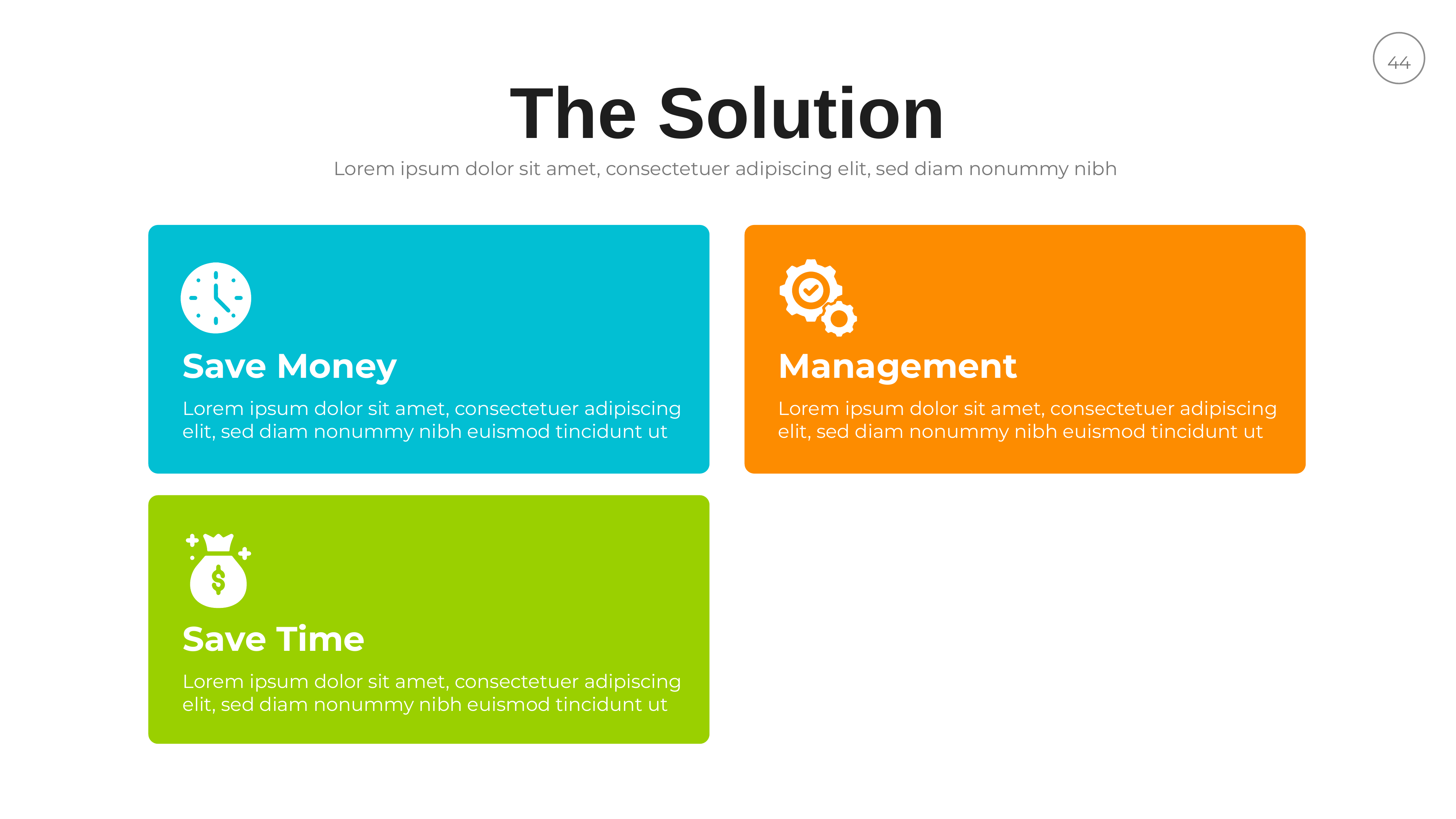

The Solution
Lorem ipsum dolor sit amet, consectetuer adipiscing elit, sed diam nonummy nibh

Save Money
Management
Lorem ipsum dolor sit amet, consectetuer adipiscing elit, sed diam nonummy nibh euismod tincidunt ut
Lorem ipsum dolor sit amet, consectetuer adipiscing elit, sed diam nonummy nibh euismod tincidunt ut

Save Time
Lorem ipsum dolor sit amet, consectetuer adipiscing elit, sed diam nonummy nibh euismod tincidunt ut